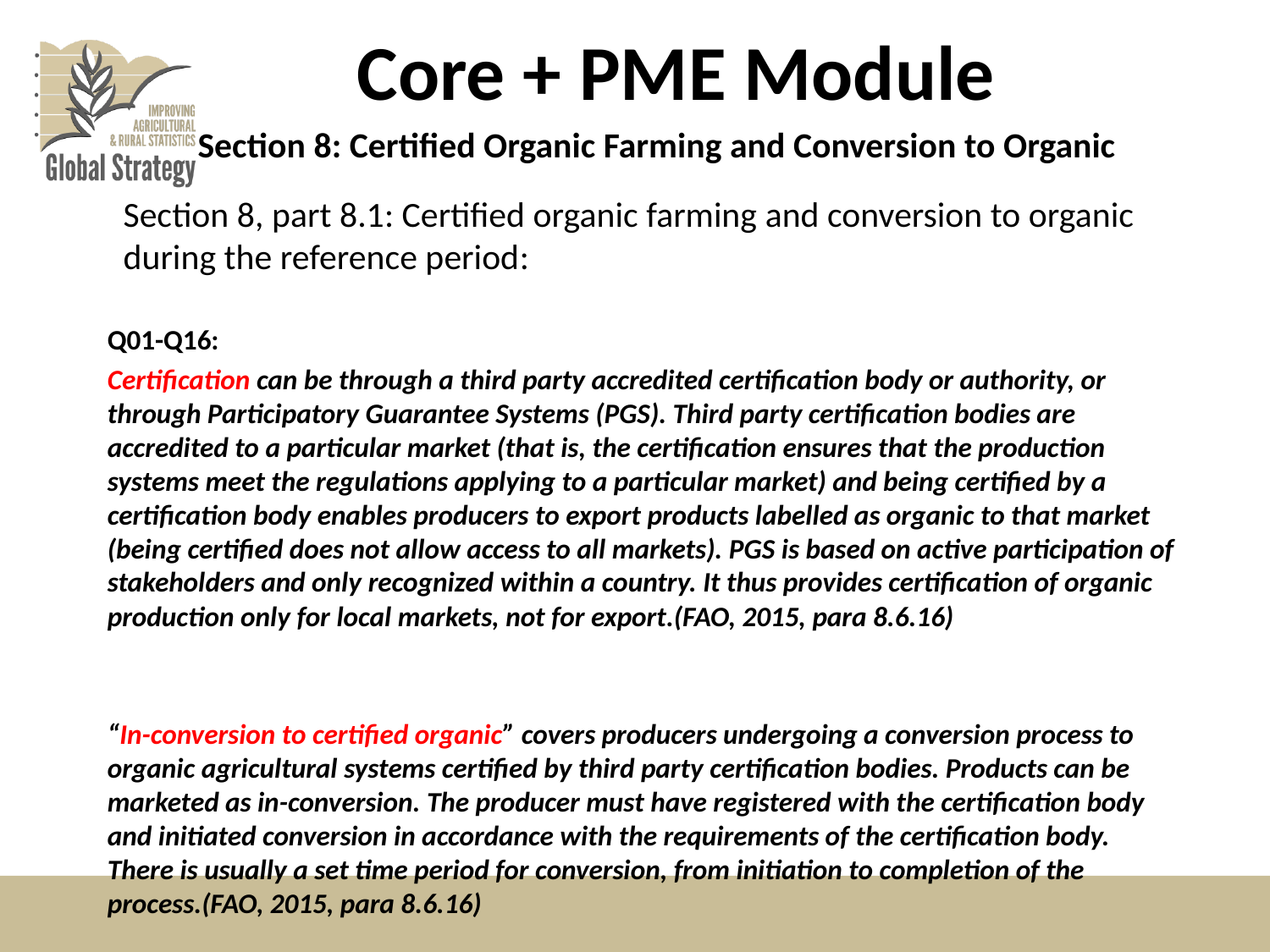

# Core + PME Module
Section 8: Certified Organic Farming and Conversion to Organic

Section 8, part 8.1: Certified organic farming and conversion to organic during the reference period:

Q01-Q16:
Certification can be through a third party accredited certification body or authority, or through Participatory Guarantee Systems (PGS). Third party certification bodies are accredited to a particular market (that is, the certification ensures that the production systems meet the regulations applying to a particular market) and being certified by a certification body enables producers to export products labelled as organic to that market (being certified does not allow access to all markets). PGS is based on active participation of stakeholders and only recognized within a country. It thus provides certification of organic production only for local markets, not for export.(FAO, 2015, para 8.6.16)

“In-conversion to certified organic” covers producers undergoing a conversion process to organic agricultural systems certified by third party certification bodies. Products can be marketed as in-conversion. The producer must have registered with the certification body and initiated conversion in accordance with the requirements of the certification body. There is usually a set time period for conversion, from initiation to completion of the process.(FAO, 2015, para 8.6.16)